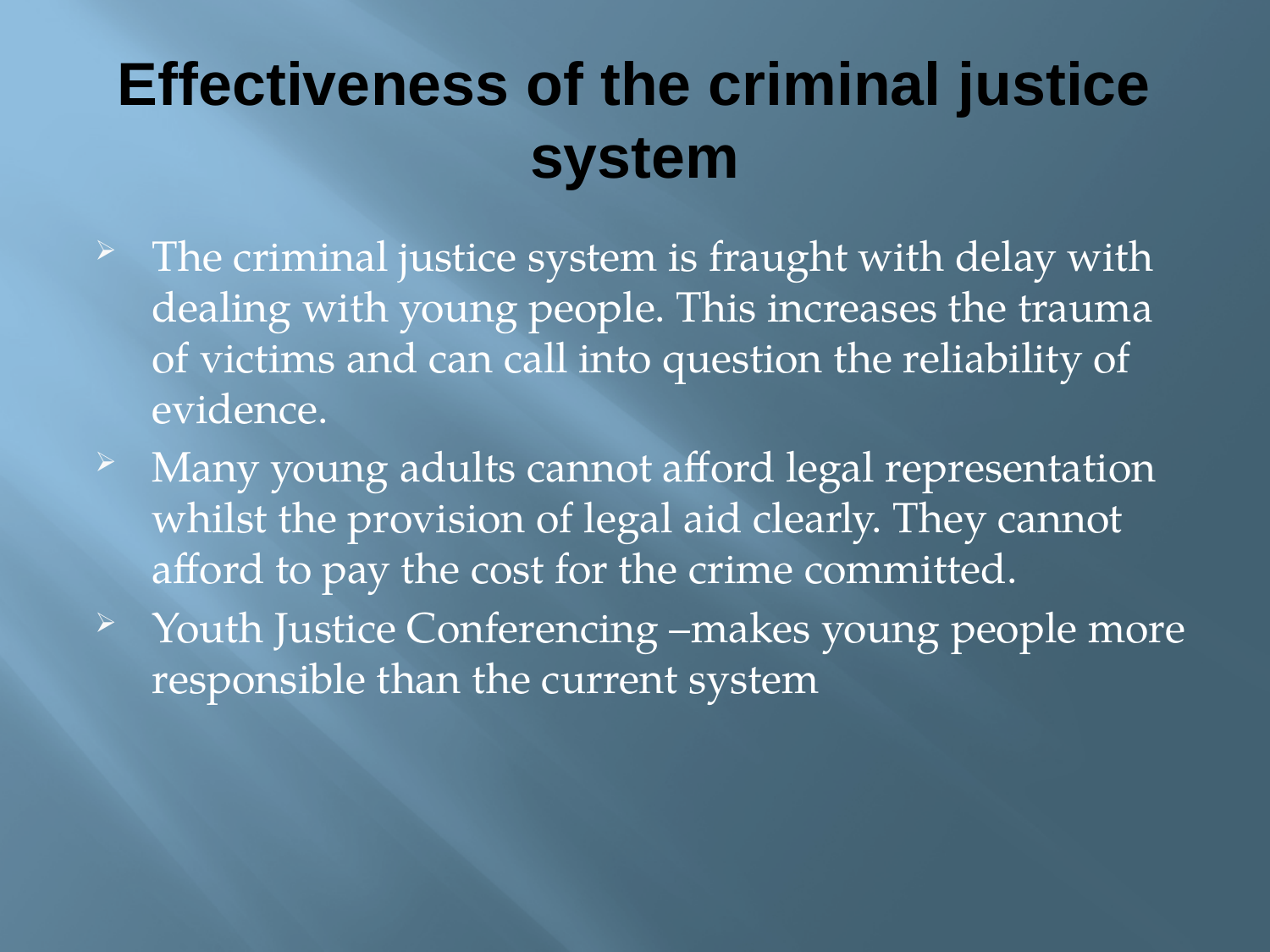

# Effectiveness of the criminal justice system
The criminal justice system is fraught with delay with dealing with young people. This increases the trauma of victims and can call into question the reliability of evidence.
Many young adults cannot afford legal representation whilst the provision of legal aid clearly. They cannot afford to pay the cost for the crime committed.
Youth Justice Conferencing –makes young people more responsible than the current system